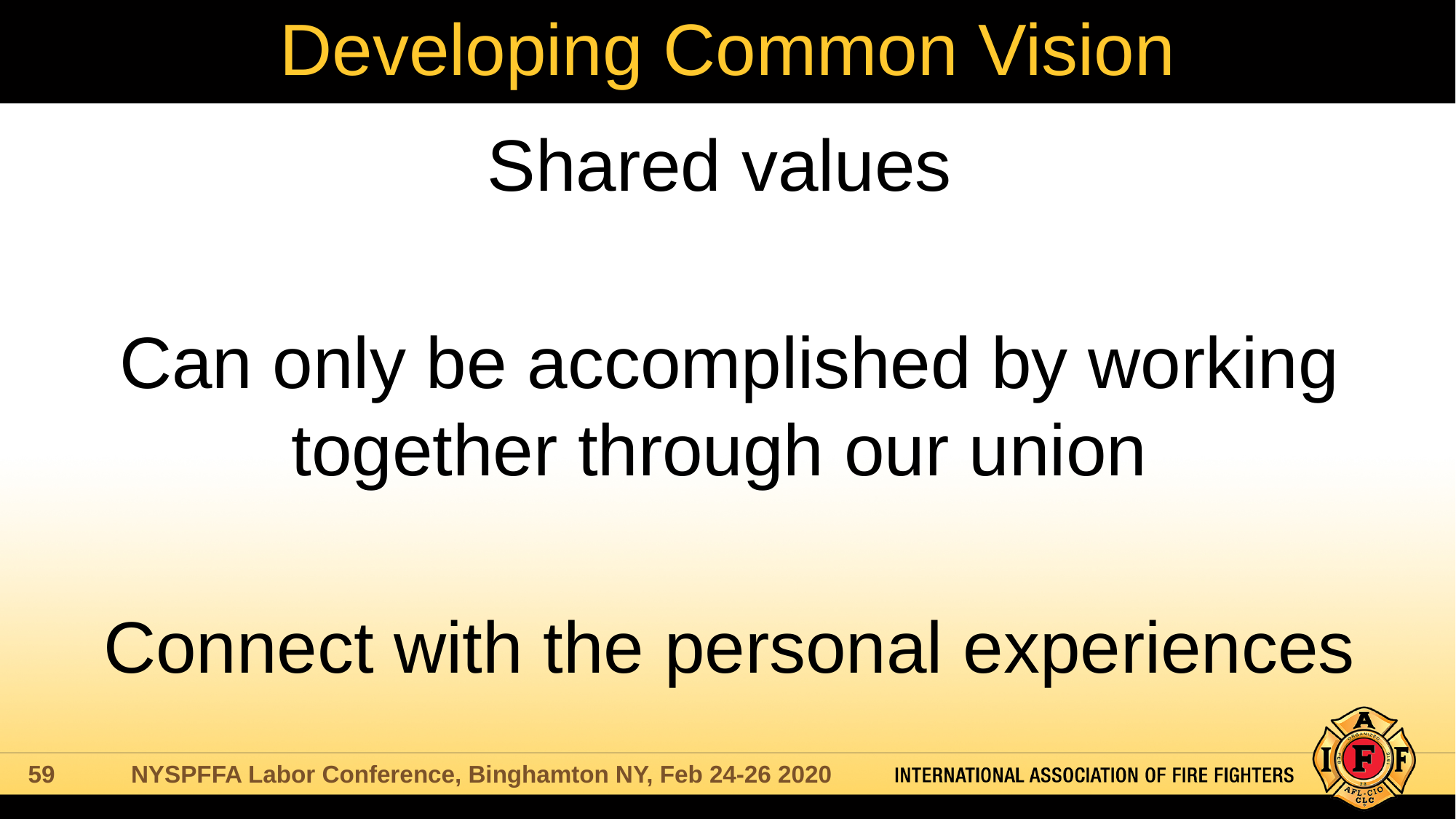

# Developing Common Vision
Shared values

Can only be accomplished by working together through our union

Connect with the personal experiences

NYSPFFA Labor Conference, Binghamton NY, Feb 24-26 2020